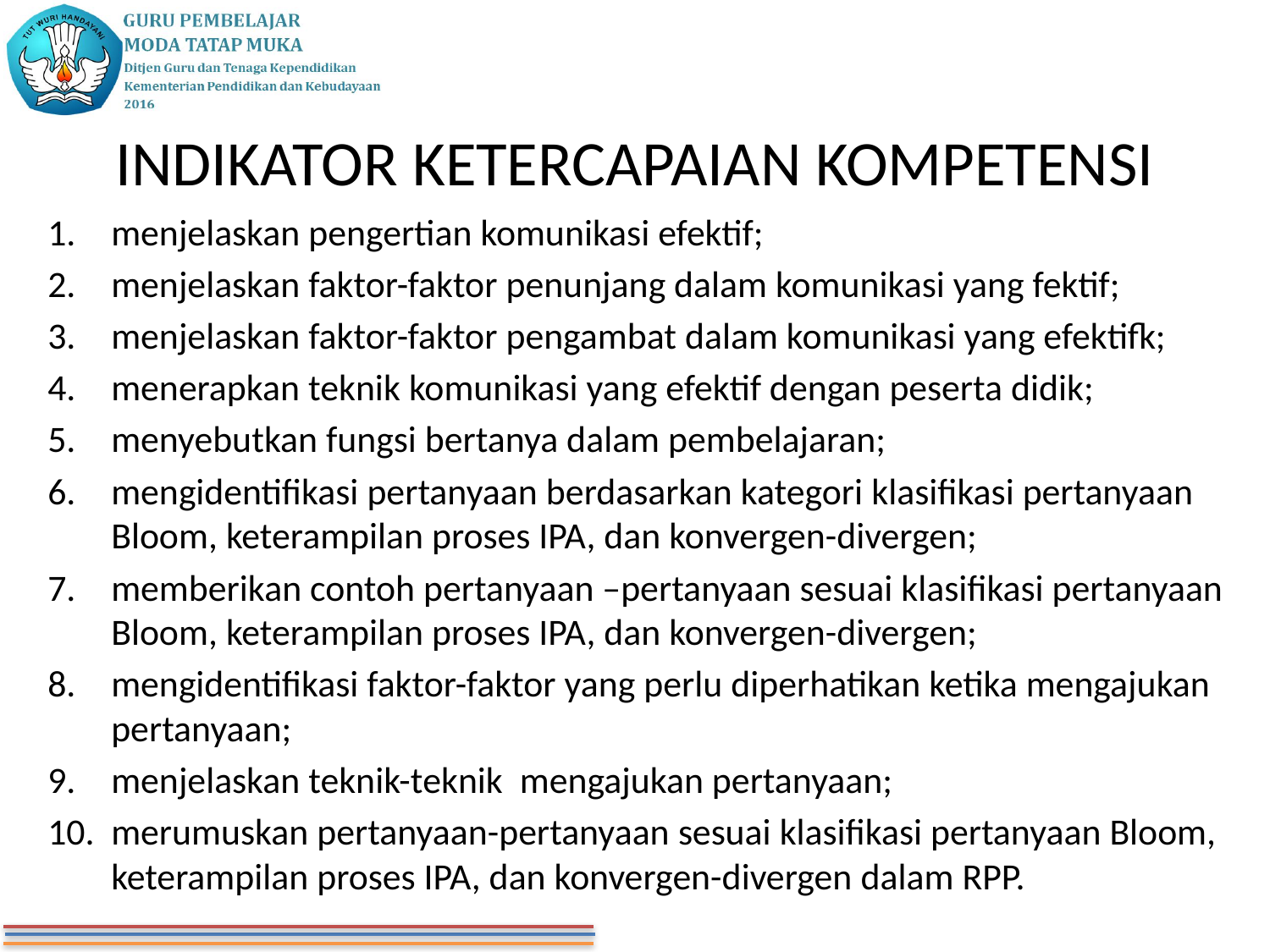

# INDIKATOR KETERCAPAIAN KOMPETENSI
menjelaskan pengertian komunikasi efektif;
menjelaskan faktor-faktor penunjang dalam komunikasi yang fektif;
menjelaskan faktor-faktor pengambat dalam komunikasi yang efektifk;
menerapkan teknik komunikasi yang efektif dengan peserta didik;
menyebutkan fungsi bertanya dalam pembelajaran;
mengidentifikasi pertanyaan berdasarkan kategori klasifikasi pertanyaan Bloom, keterampilan proses IPA, dan konvergen-divergen;
memberikan contoh pertanyaan –pertanyaan sesuai klasifikasi pertanyaan Bloom, keterampilan proses IPA, dan konvergen-divergen;
mengidentifikasi faktor-faktor yang perlu diperhatikan ketika mengajukan pertanyaan;
menjelaskan teknik-teknik  mengajukan pertanyaan;
merumuskan pertanyaan-pertanyaan sesuai klasifikasi pertanyaan Bloom, keterampilan proses IPA, dan konvergen-divergen dalam RPP.